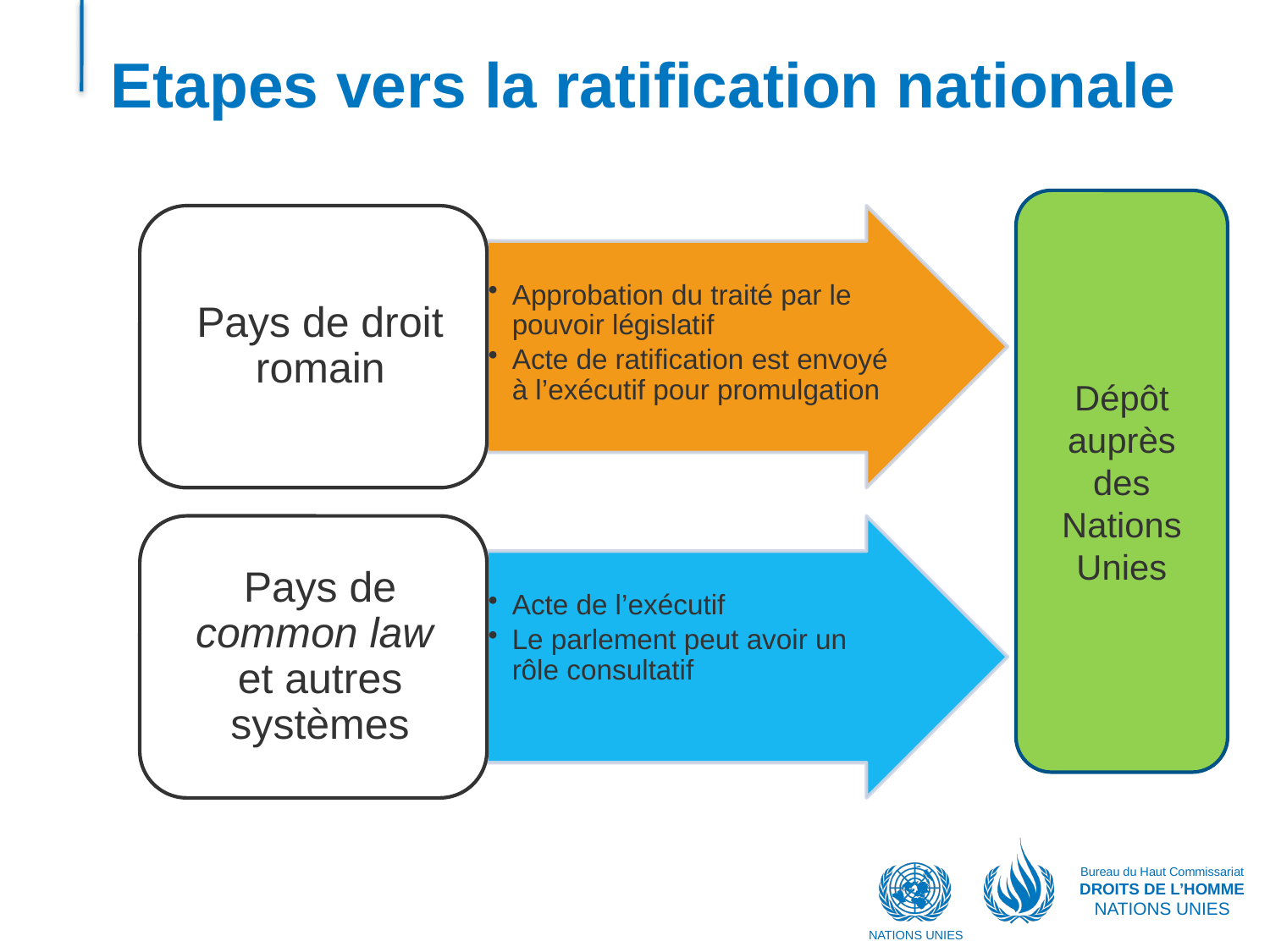

# Etapes vers la ratification nationale
Dépôt auprès des Nations Unies

Approbation du traité par le pouvoir législatif
Acte de ratification est envoyé à l’exécutif pour promulgation
Pays de droit romain

Acte de l’exécutif
Le parlement peut avoir un rôle consultatif
Pays de common law  et autres systèmes
Bureau du Haut Commissariat
DROITS DE L’HOMME
NATIONS UNIES
NATIONS UNIES